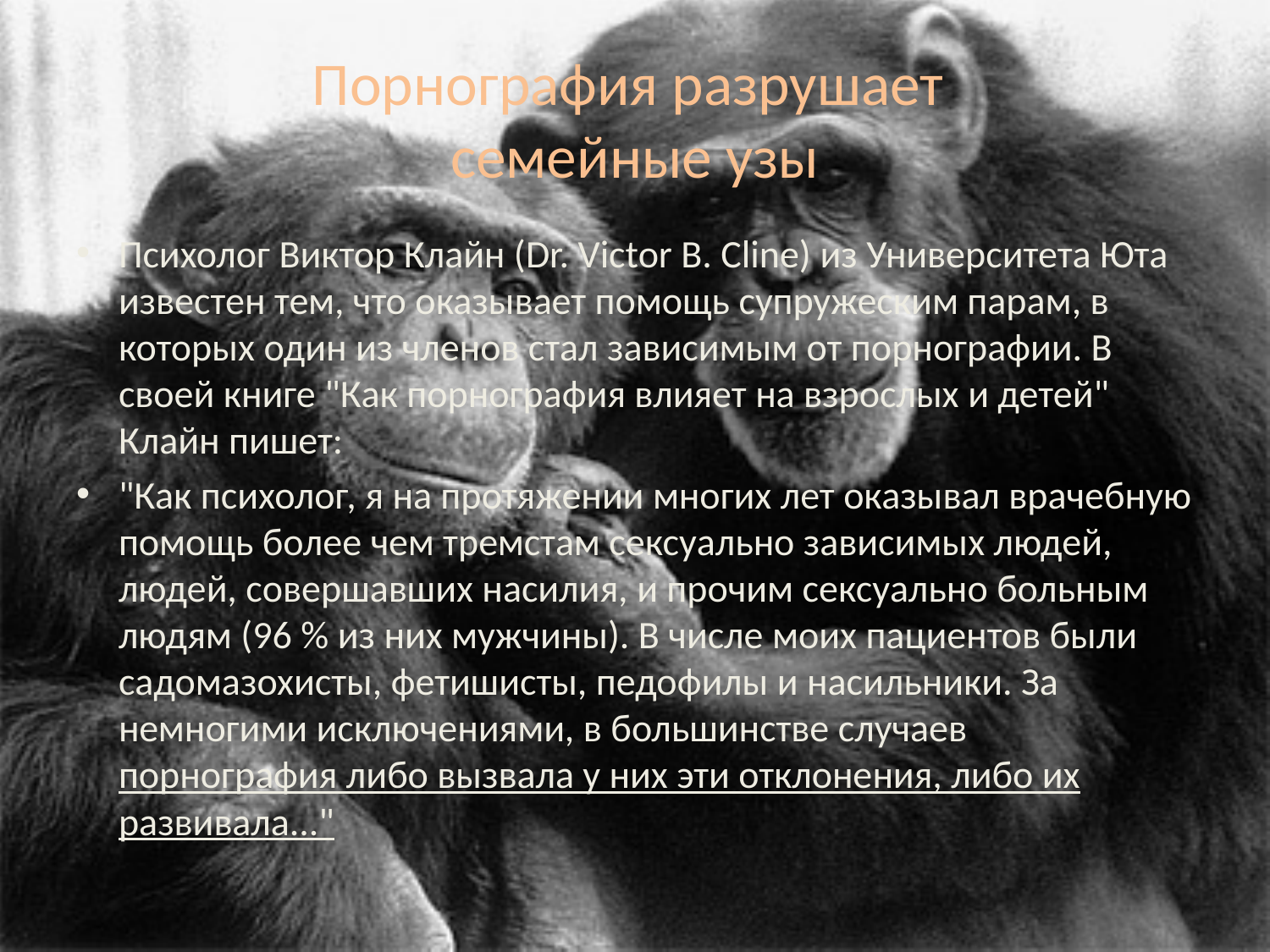

# Порнография разрушает семейные узы
Психолог Виктор Клайн (Dr. Victor B. Cline) из Университета Юта известен тем, что оказывает помощь супружеским парам, в которых один из членов стал зависимым от порнографии. В своей книге "Как порнография влияет на взрослых и детей" Клайн пишет:
"Как психолог, я на протяжении многих лет оказывал врачебную помощь более чем тремстам сексуально зависимых людей, людей, совершавших насилия, и прочим сексуально больным людям (96 % из них мужчины). В числе моих пациентов были садомазохисты, фетишисты, педофилы и насильники. За немногими исключениями, в большинстве случаев порнография либо вызвала у них эти отклонения, либо их развивала..."